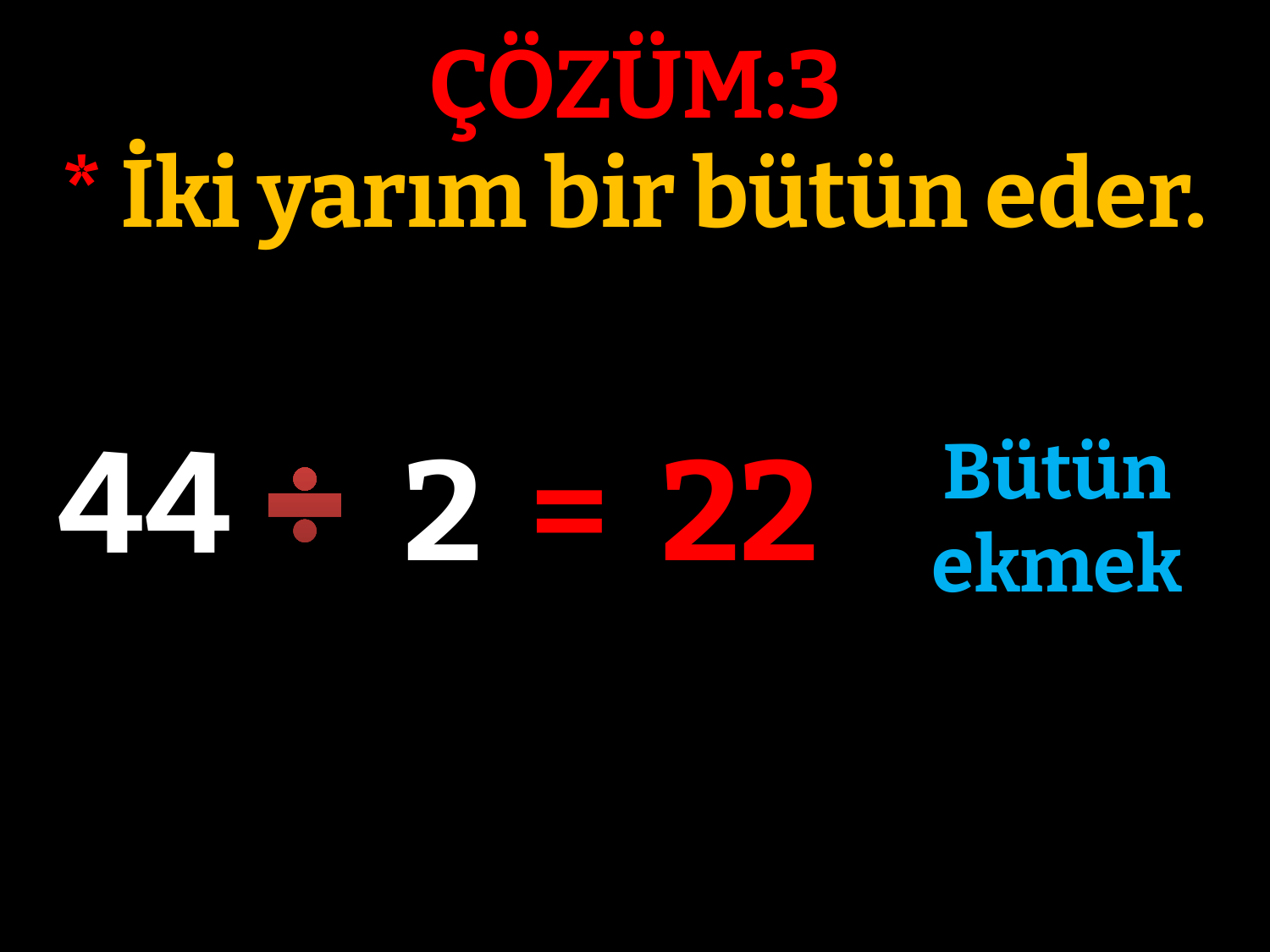

ÇÖZÜM:3
* İki yarım bir bütün eder.
44
22
2
=
Bütün ekmek